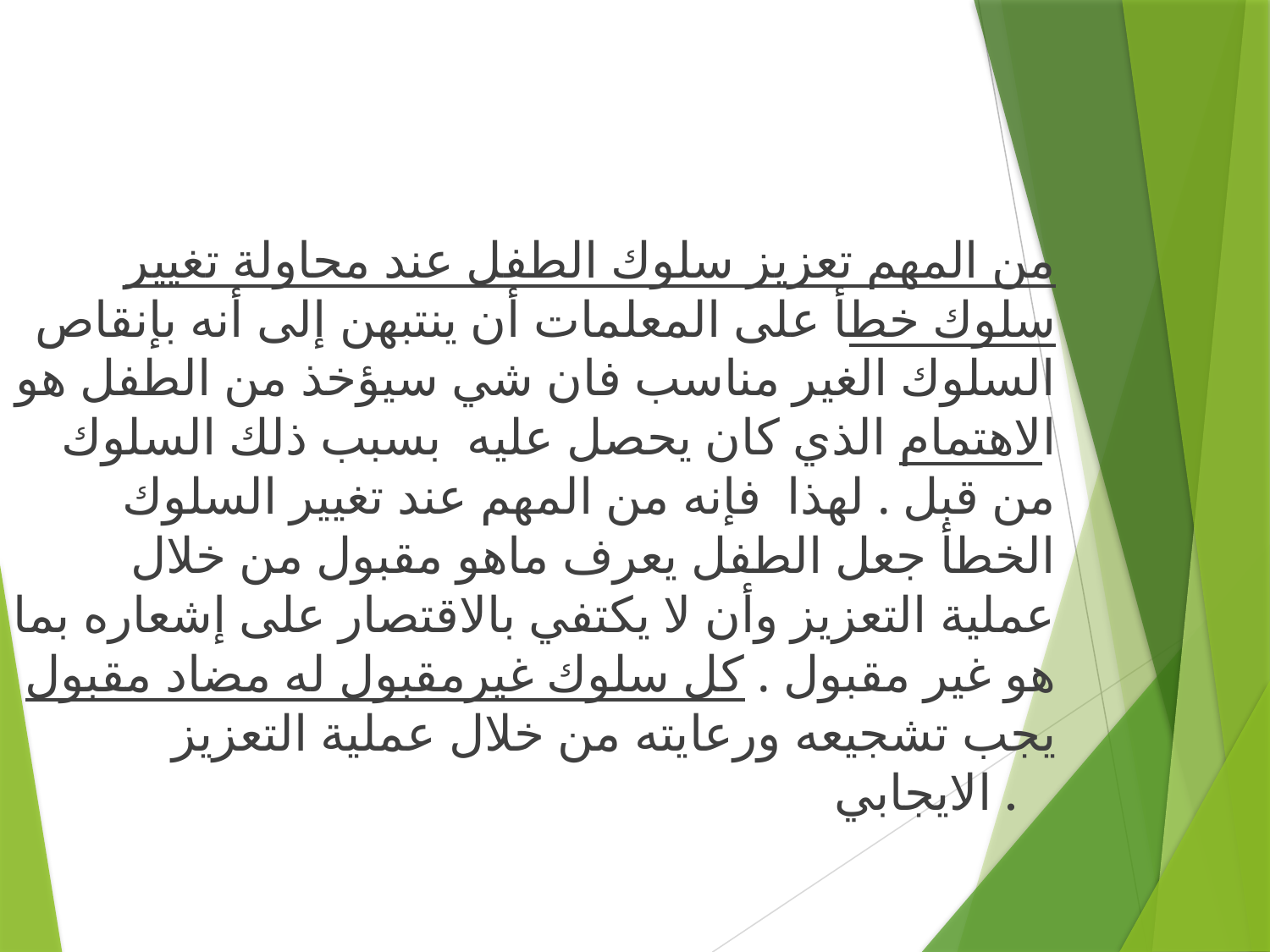

من المهم تعزيز سلوك الطفل عند محاولة تغيير سلوك خطأ على المعلمات أن ينتبهن إلى أنه بإنقاص السلوك الغير مناسب فان شي سيؤخذ من الطفل هو الاهتمام الذي كان يحصل عليه  بسبب ذلك السلوك من قبل . لهذا  فإنه من المهم عند تغيير السلوك الخطأ جعل الطفل يعرف ماهو مقبول من خلال عملية التعزيز وأن لا يكتفي بالاقتصار على إشعاره بما هو غير مقبول . كل سلوك غيرمقبول له مضاد مقبول يجب تشجيعه ورعايته من خلال عملية التعزيز الايجابي .